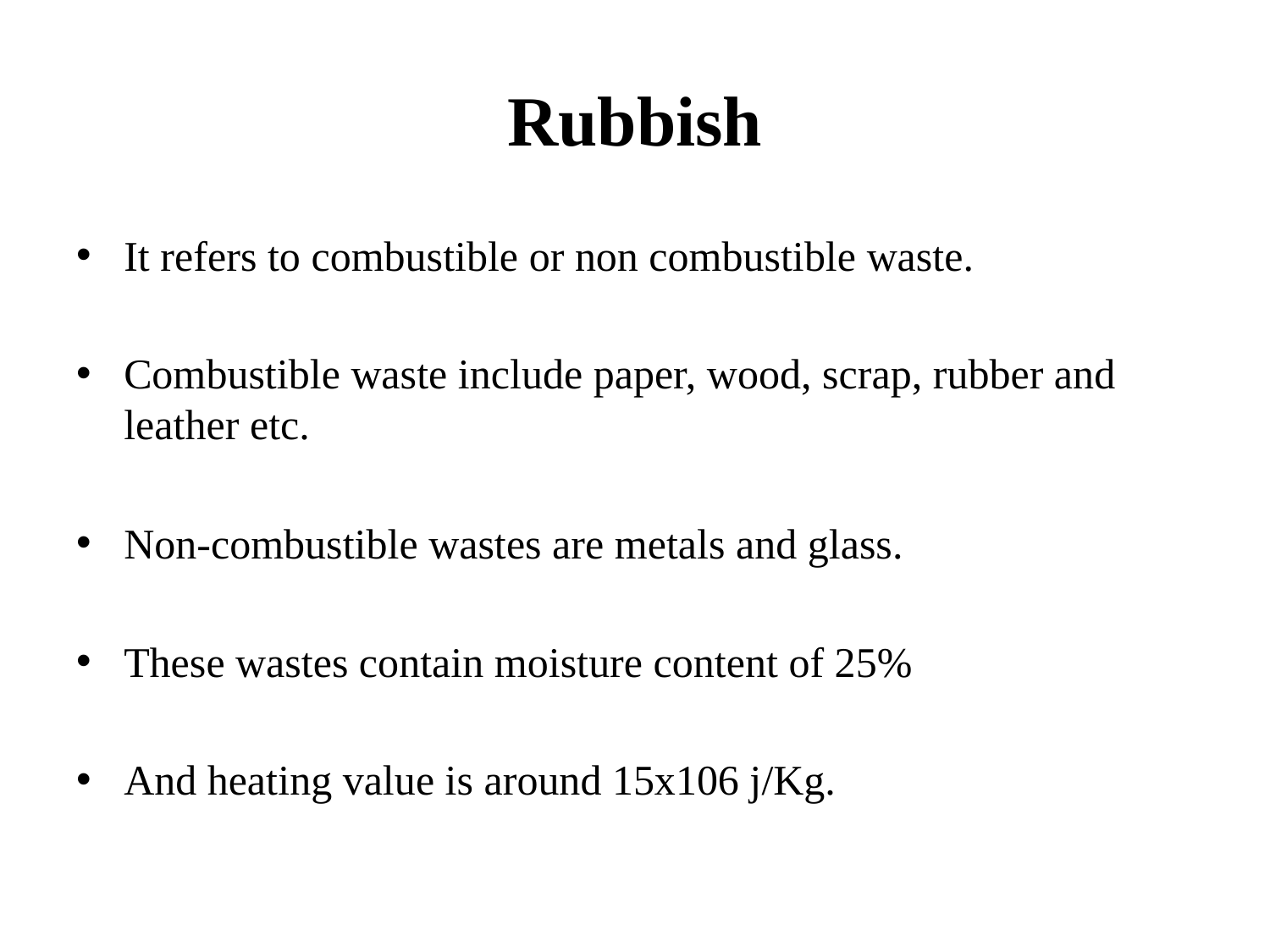

# Rubbish
It refers to combustible or non combustible waste.

Combustible waste include paper, wood, scrap, rubber and leather etc.

Non-combustible wastes are metals and glass.

These wastes contain moisture content of 25%

And heating value is around 15x106 j/Kg.